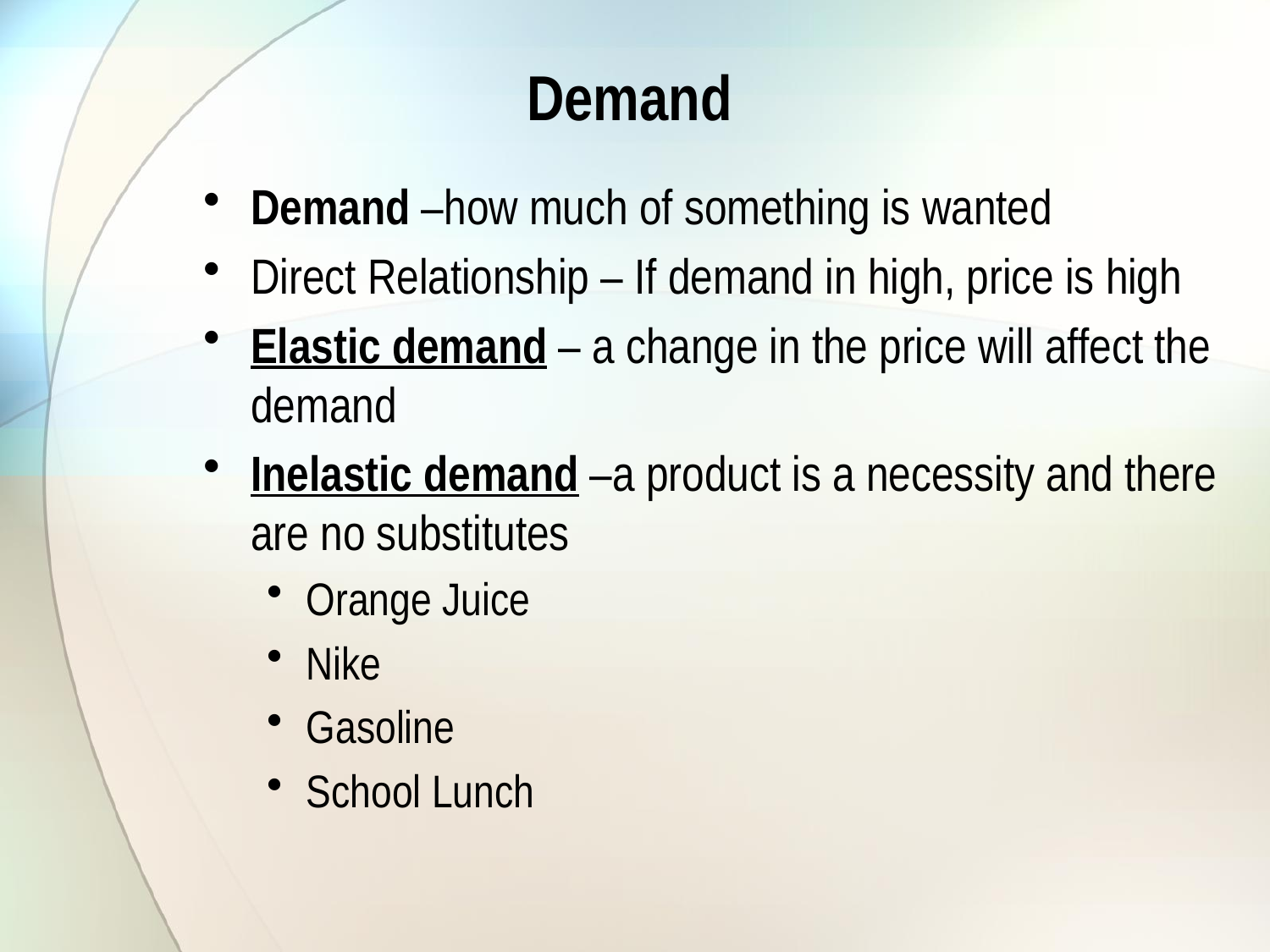

# Demand
Demand –how much of something is wanted
Direct Relationship – If demand in high, price is high
Elastic demand – a change in the price will affect the demand
Inelastic demand –a product is a necessity and there are no substitutes
Orange Juice
Nike
Gasoline
School Lunch